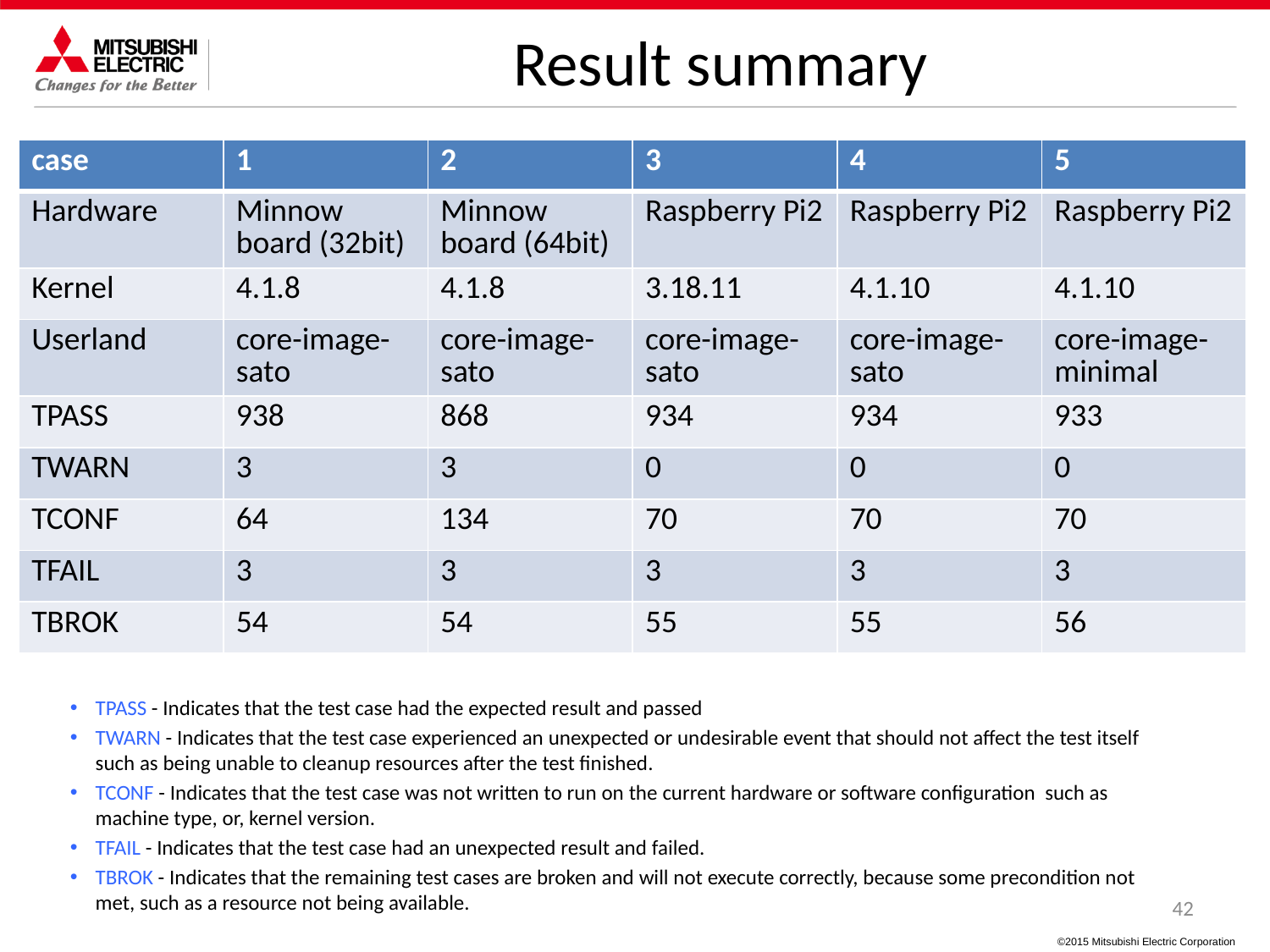

# Result summary
| case | 1 | 2 | 3 | 4 | 5 |
| --- | --- | --- | --- | --- | --- |
| Hardware | Minnow board (32bit) | Minnow board (64bit) | Raspberry Pi2 | Raspberry Pi2 | Raspberry Pi2 |
| Kernel | 4.1.8 | 4.1.8 | 3.18.11 | 4.1.10 | 4.1.10 |
| Userland | core-image-sato | core-image-sato | core-image-sato | core-image-sato | core-image-minimal |
| TPASS | 938 | 868 | 934 | 934 | 933 |
| TWARN | 3 | 3 | 0 | 0 | 0 |
| TCONF | 64 | 134 | 70 | 70 | 70 |
| TFAIL | 3 | 3 | 3 | 3 | 3 |
| TBROK | 54 | 54 | 55 | 55 | 56 |
TPASS - Indicates that the test case had the expected result and passed
TWARN - Indicates that the test case experienced an unexpected or undesirable event that should not affect the test itself such as being unable to cleanup resources after the test finished.
TCONF - Indicates that the test case was not written to run on the current hardware or software configuration  such as machine type, or, kernel version.
TFAIL - Indicates that the test case had an unexpected result and failed.
TBROK - Indicates that the remaining test cases are broken and will not execute correctly, because some precondition not met, such as a resource not being available.
42